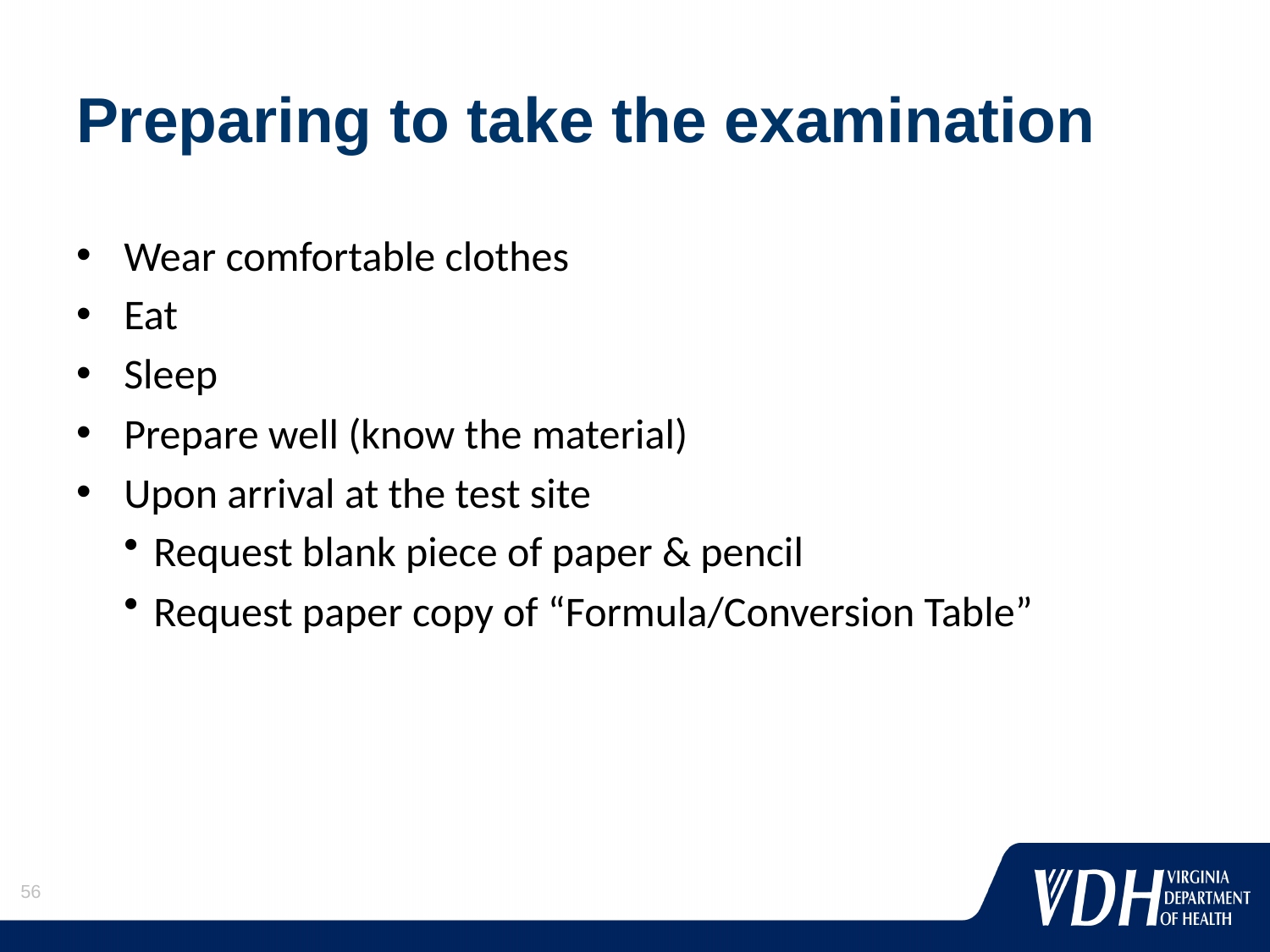

# Preparing to take the examination
Wear comfortable clothes
Eat
Sleep
Prepare well (know the material)
Upon arrival at the test site
Request blank piece of paper & pencil
Request paper copy of “Formula/Conversion Table”
56